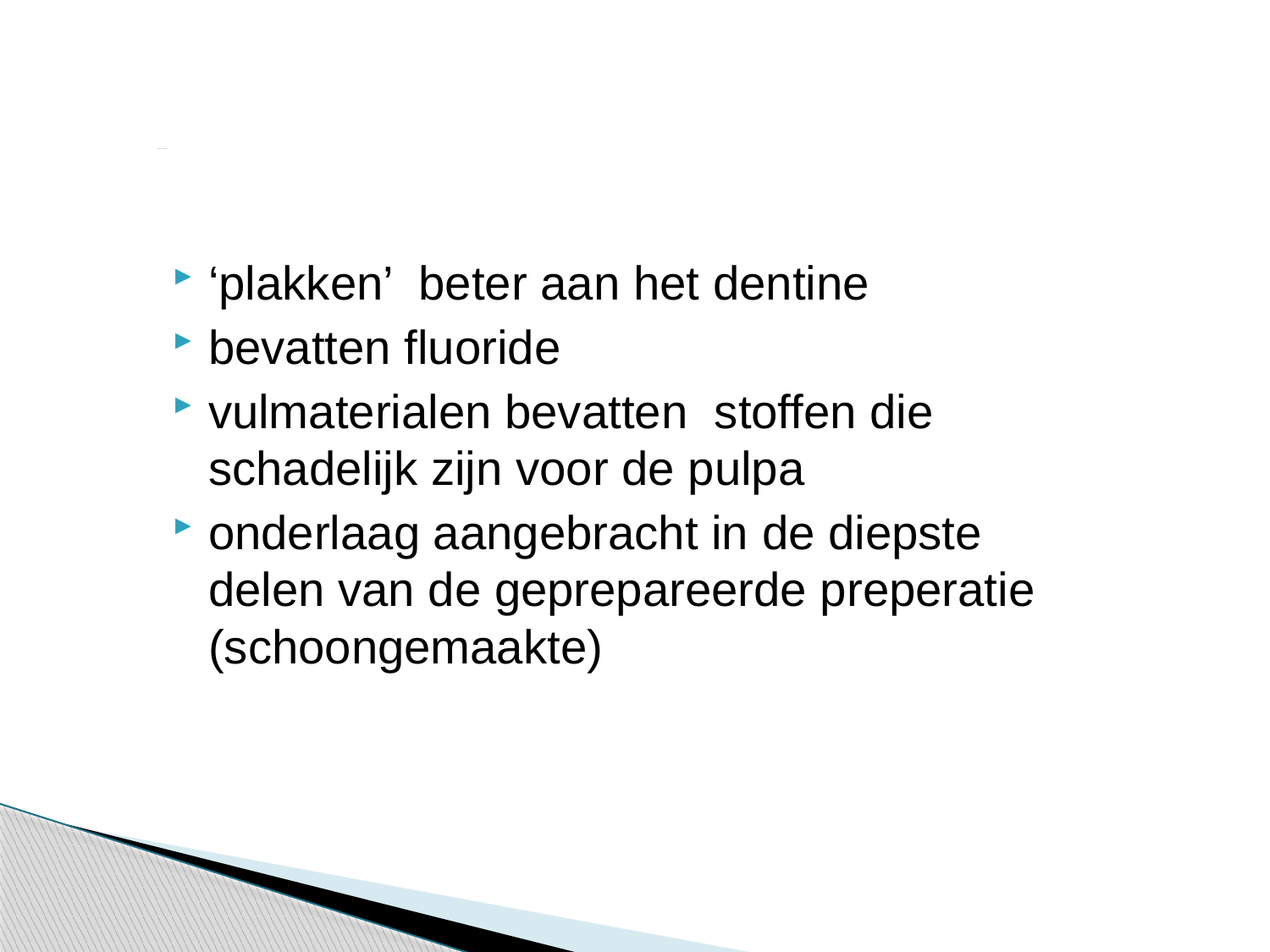

# Glasionomeer en compomeer
‘plakken’  beter aan het dentine
bevatten fluoride
vulmaterialen bevatten  stoffen die schadelijk zijn voor de pulpa
onderlaag aangebracht in de diepste delen van de geprepareerde preperatie (schoongemaakte)